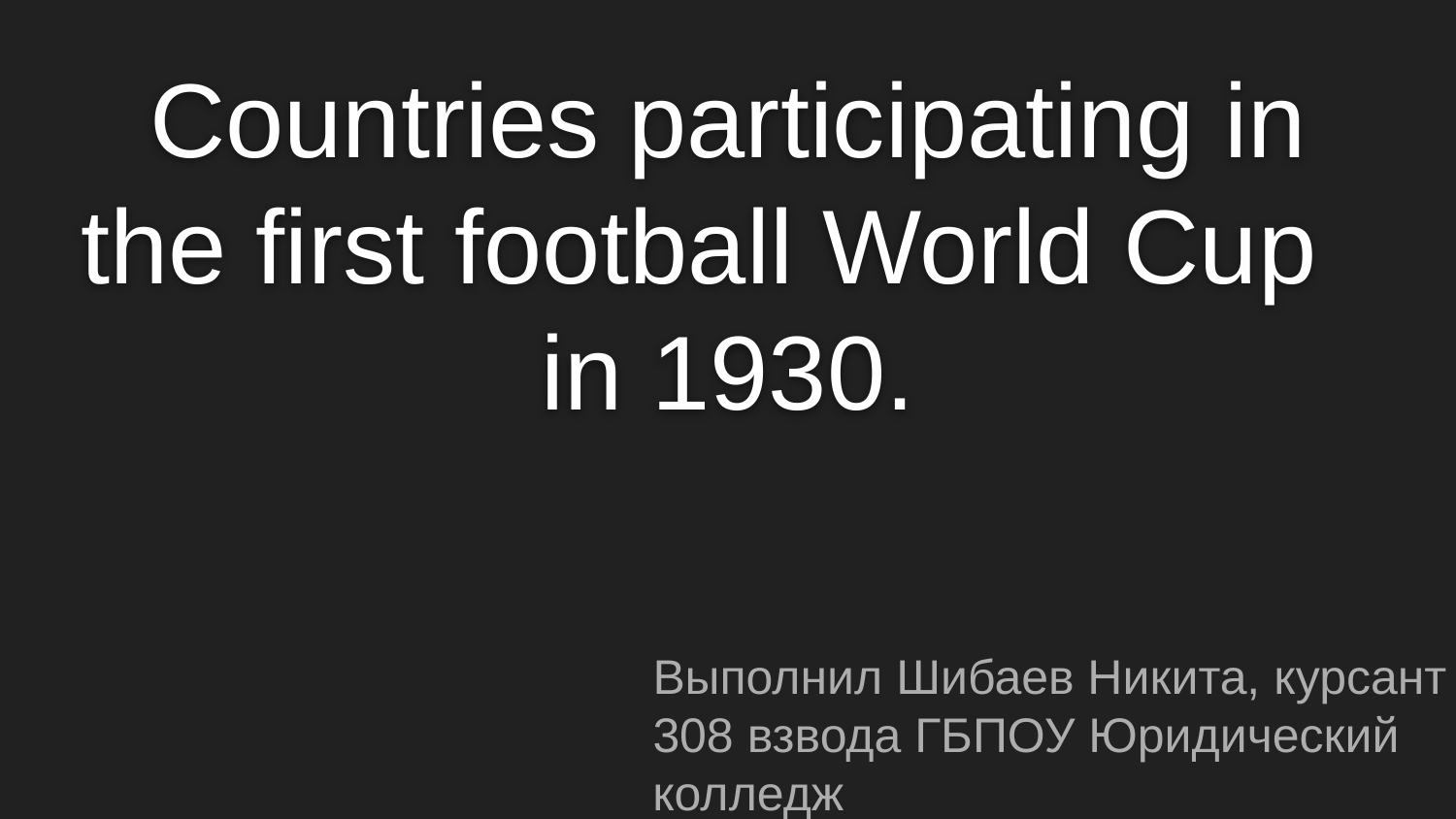

# Countries participating in the first football World Cup   in 1930.
Выполнил Шибаев Никита, курсант 308 взвода ГБПОУ Юридический колледж